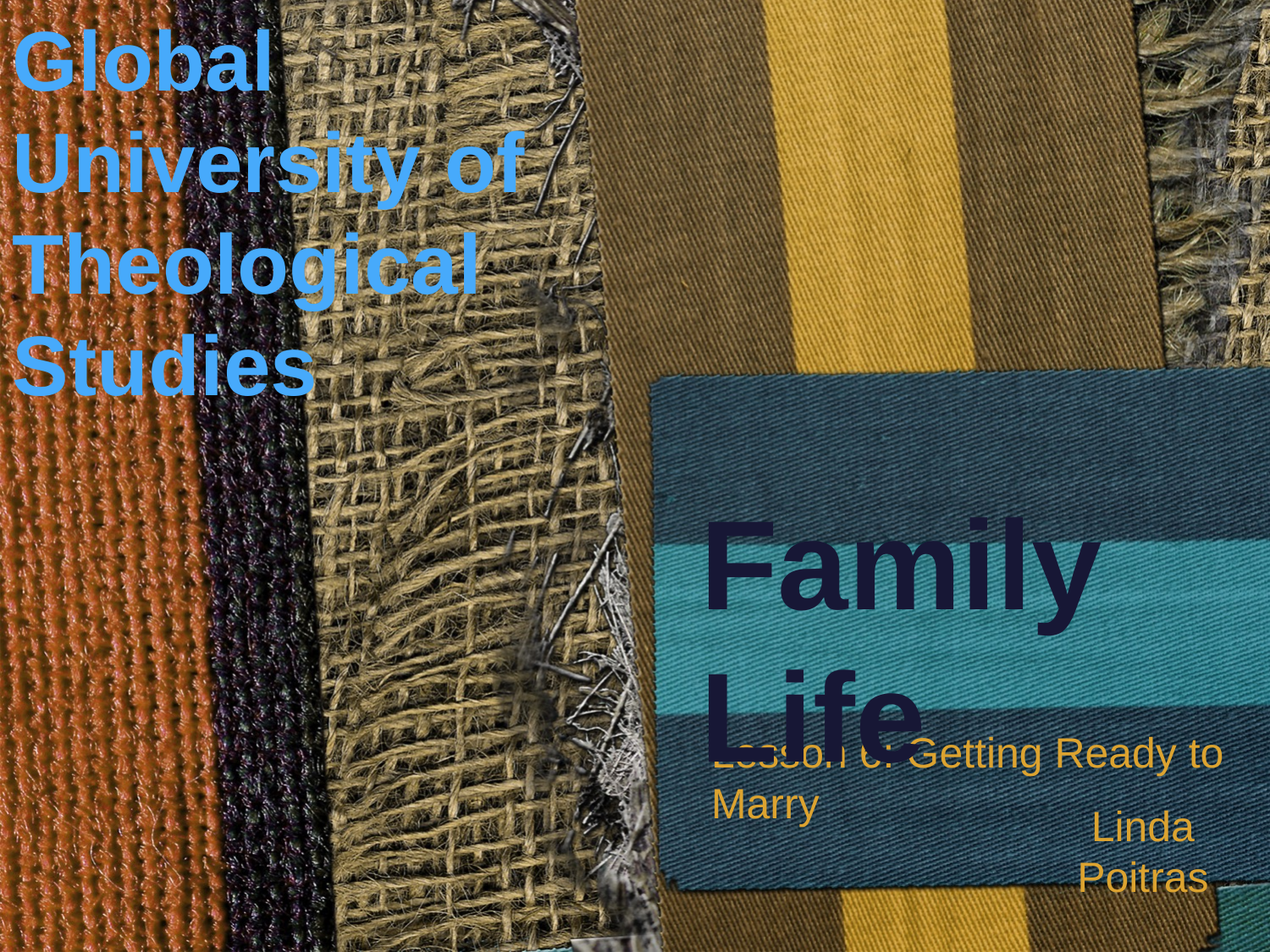

Global University of Theological Studies
# Family Life
Lesson 6: Getting Ready to Marry
Linda Poitras